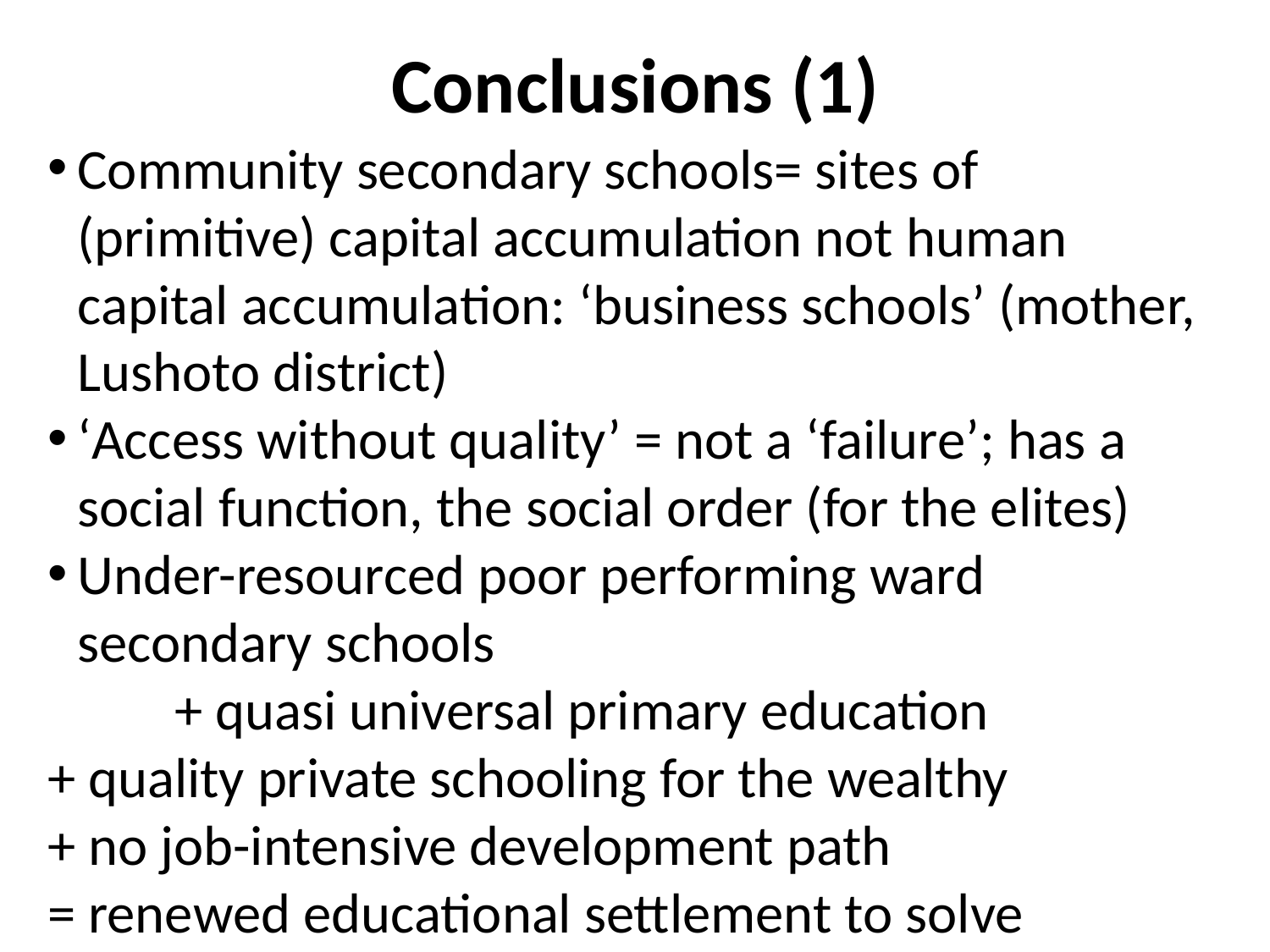

19
Conclusions (1)
Community secondary schools= sites of (primitive) capital accumulation not human capital accumulation: ‘business schools’ (mother, Lushoto district)
‘Access without quality’ = not a ‘failure’; has a social function, the social order (for the elites)
Under-resourced poor performing ward secondary schools
	+ quasi universal primary education
+ quality private schooling for the wealthy
+ no job-intensive development path
= renewed educational settlement to solve structural  tension inherent to education systems (youth integration and accumulation/social differentiation)